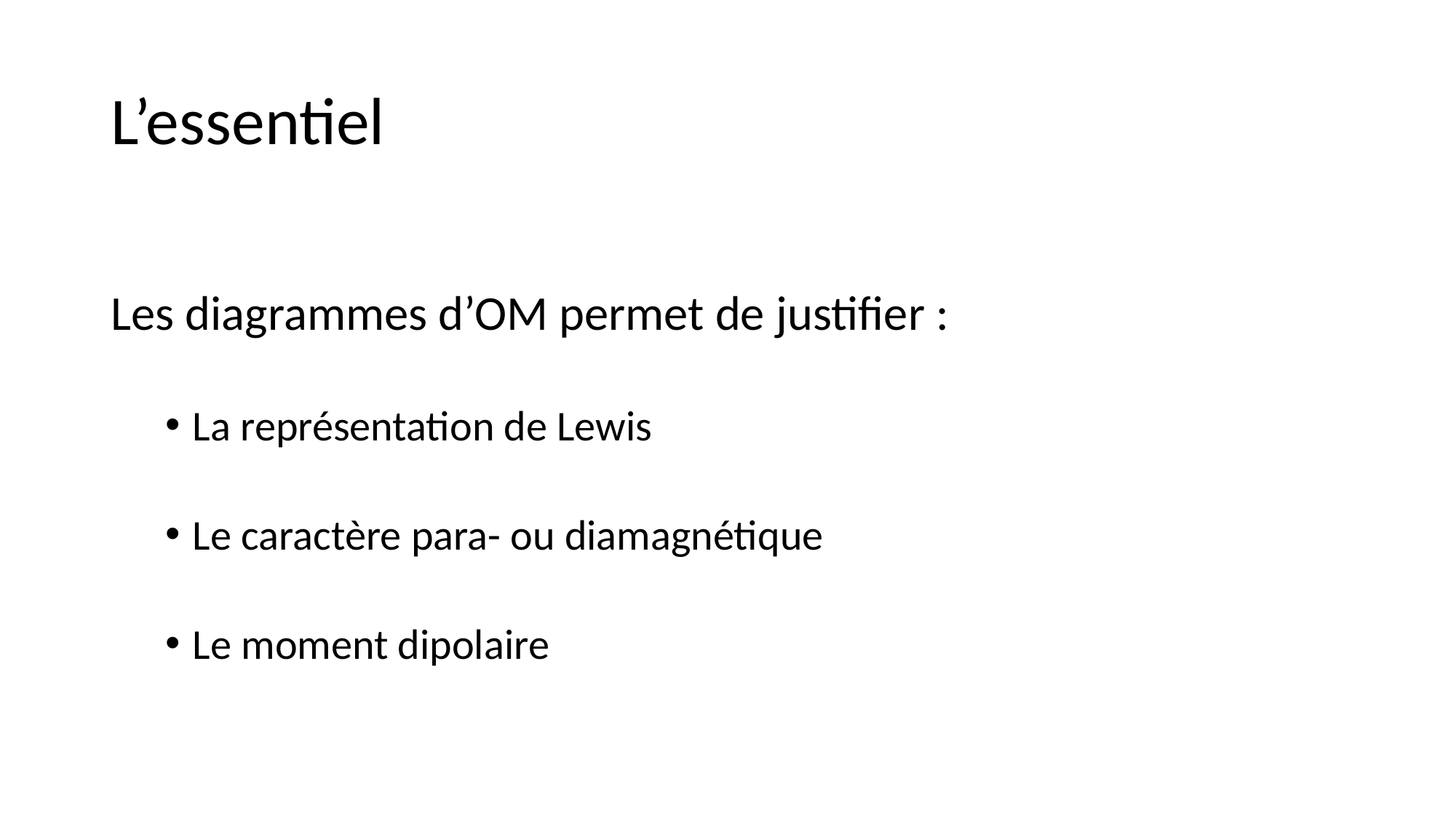

# L’essentiel
Les diagrammes d’OM permet de justifier :
La représentation de Lewis
Le caractère para- ou diamagnétique
Le moment dipolaire